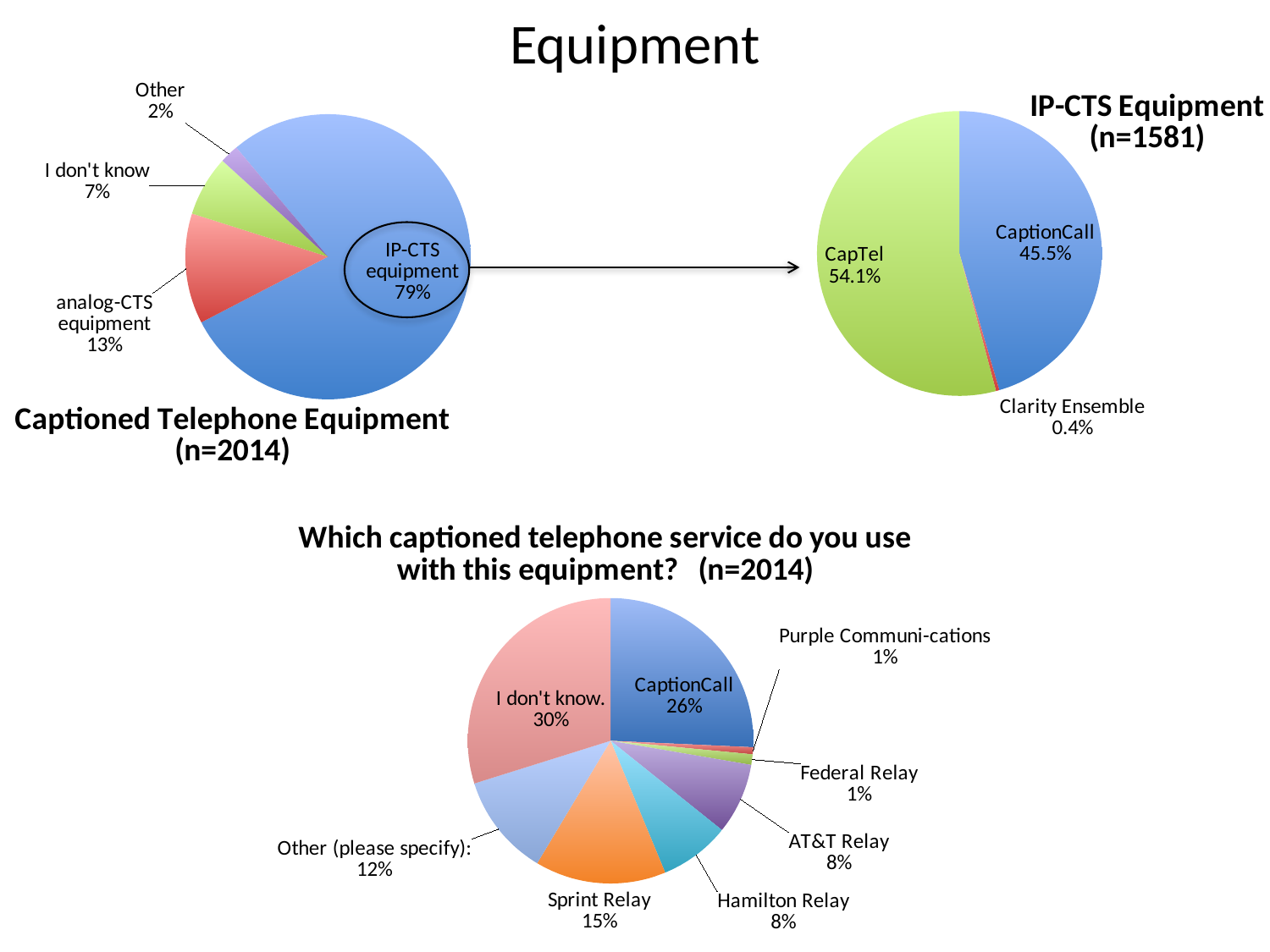

### Chart: IP-CTS Equipment
(n=1581)

| Category | IP-CTS Equipment |
|---|---|
| CaptionCall | 719.0 |
| Clarity Ensemble | 6.0 |
| CapTel | 856.0 |
Equipment

### Chart: Captioned Telephone Equipment
(n=2014)

| Category |  |
|---|---|
| IP-CTS equipment | 1581.0 |
| analog-CTS equipment | 252.0 |
| I don't know | 138.0 |
| Other | 43.0 |

### Chart: Which captioned telephone service do you use with this equipment?   (n=2014)

| Category |  |
|---|---|
| CaptionCall | 0.257199602780536 |
| Purple Communication | 0.00794438927507448 |
| Federal Relay | 0.0119165839126117 |
| AT&T Relay | 0.0804369414101291 |
| Hamilton Relay | 0.0799404170804369 |
| Sprint Relay | 0.148460774577954 |
| Other (please specify): | 0.115690168818272 |
| I don't know. | 0.298411122144985 |